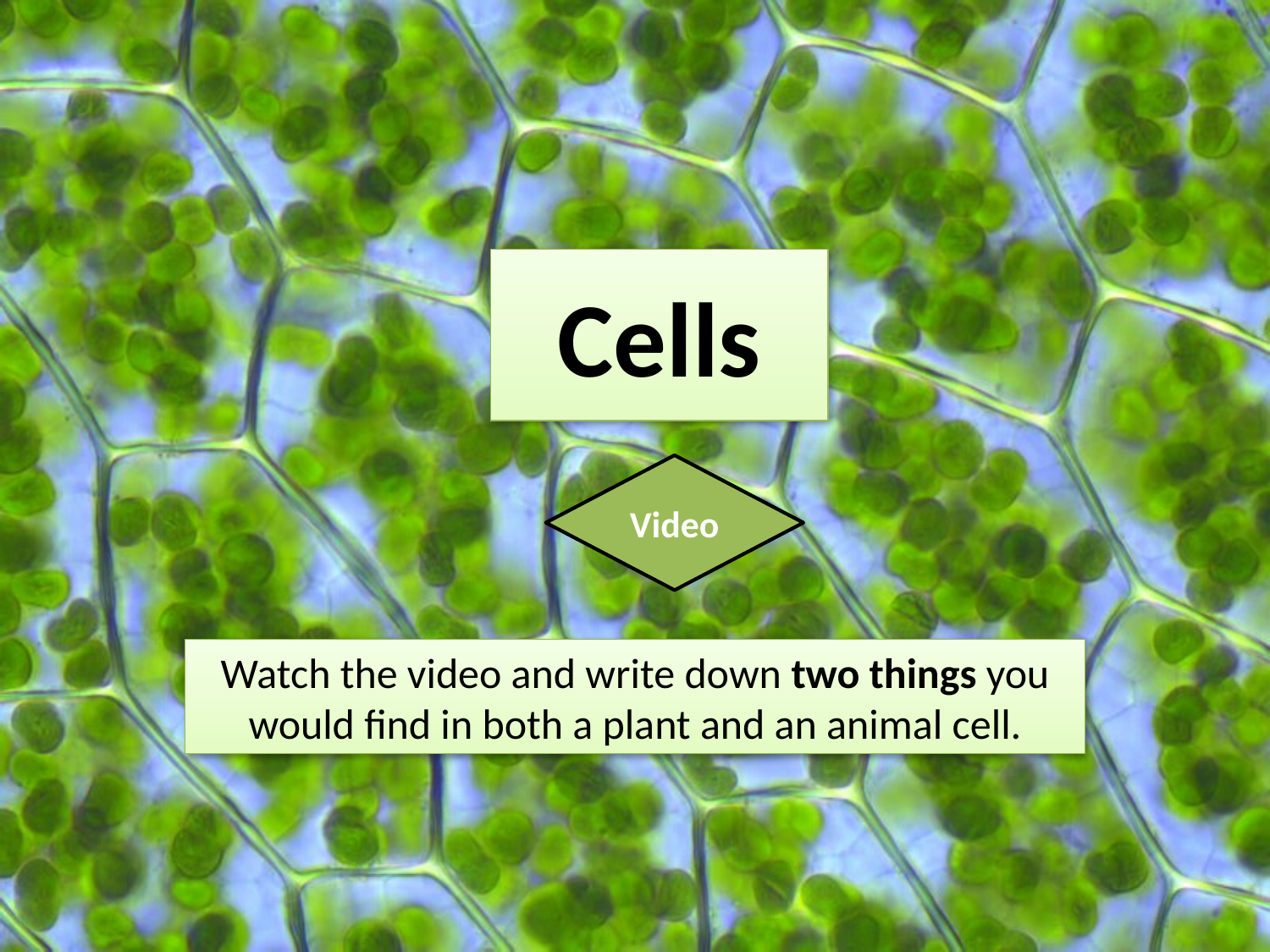

# Cells
Video
Watch the video and write down two things you would find in both a plant and an animal cell.